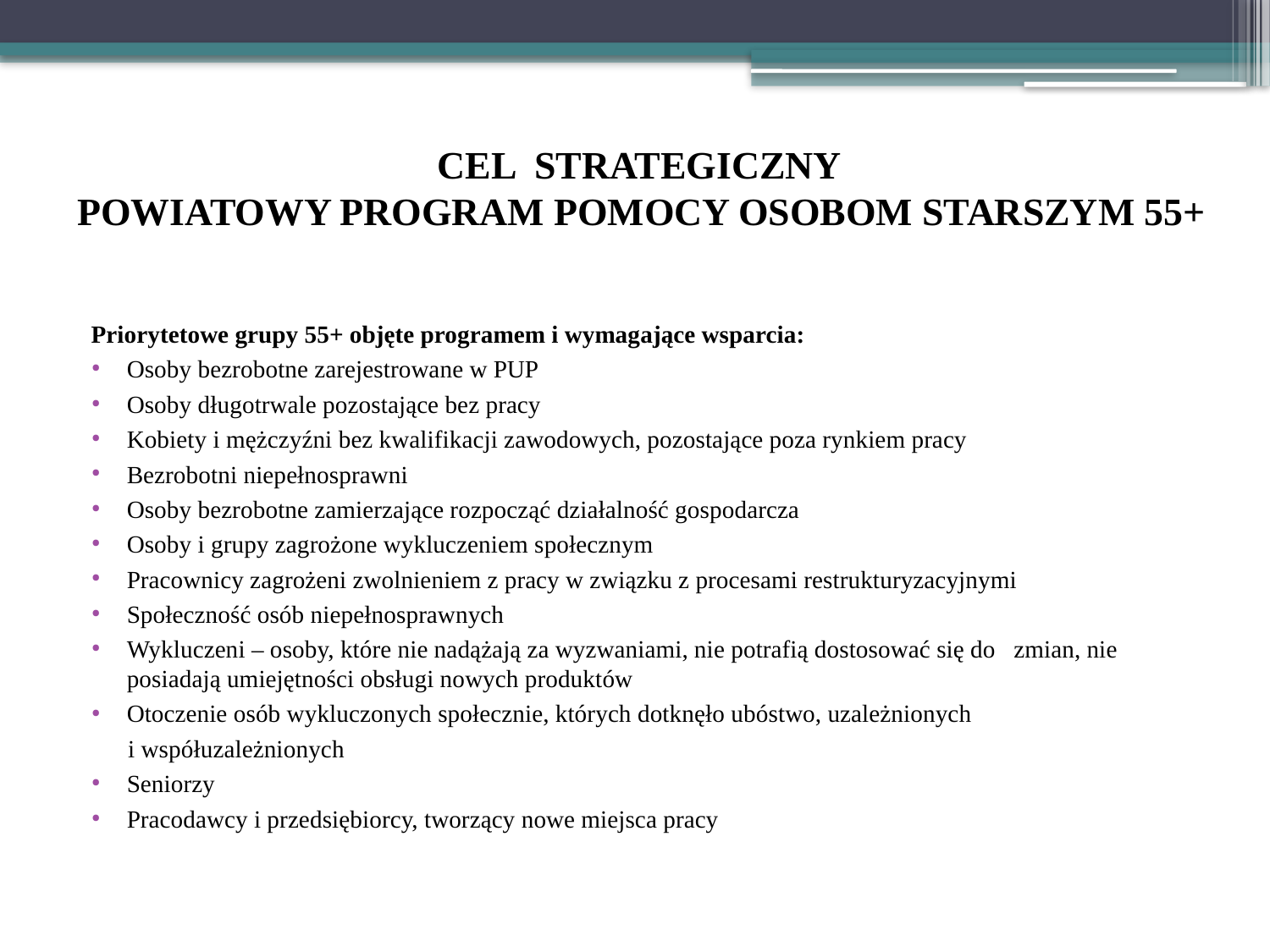

# CEL  STRATEGICZNY POWIATOWY PROGRAM POMOCY OSOBOM STARSZYM 55+
Priorytetowe grupy 55+ objęte programem i wymagające wsparcia:
Osoby bezrobotne zarejestrowane w PUP
Osoby długotrwale pozostające bez pracy
Kobiety i mężczyźni bez kwalifikacji zawodowych, pozostające poza rynkiem pracy
Bezrobotni niepełnosprawni
Osoby bezrobotne zamierzające rozpocząć działalność gospodarcza
Osoby i grupy zagrożone wykluczeniem społecznym
Pracownicy zagrożeni zwolnieniem z pracy w związku z procesami restrukturyzacyjnymi
Społeczność osób niepełnosprawnych
Wykluczeni – osoby, które nie nadążają za wyzwaniami, nie potrafią dostosować się do   zmian, nie posiadają umiejętności obsługi nowych produktów
Otoczenie osób wykluczonych społecznie, których dotknęło ubóstwo, uzależnionych
      i współuzależnionych
Seniorzy
Pracodawcy i przedsiębiorcy, tworzący nowe miejsca pracy